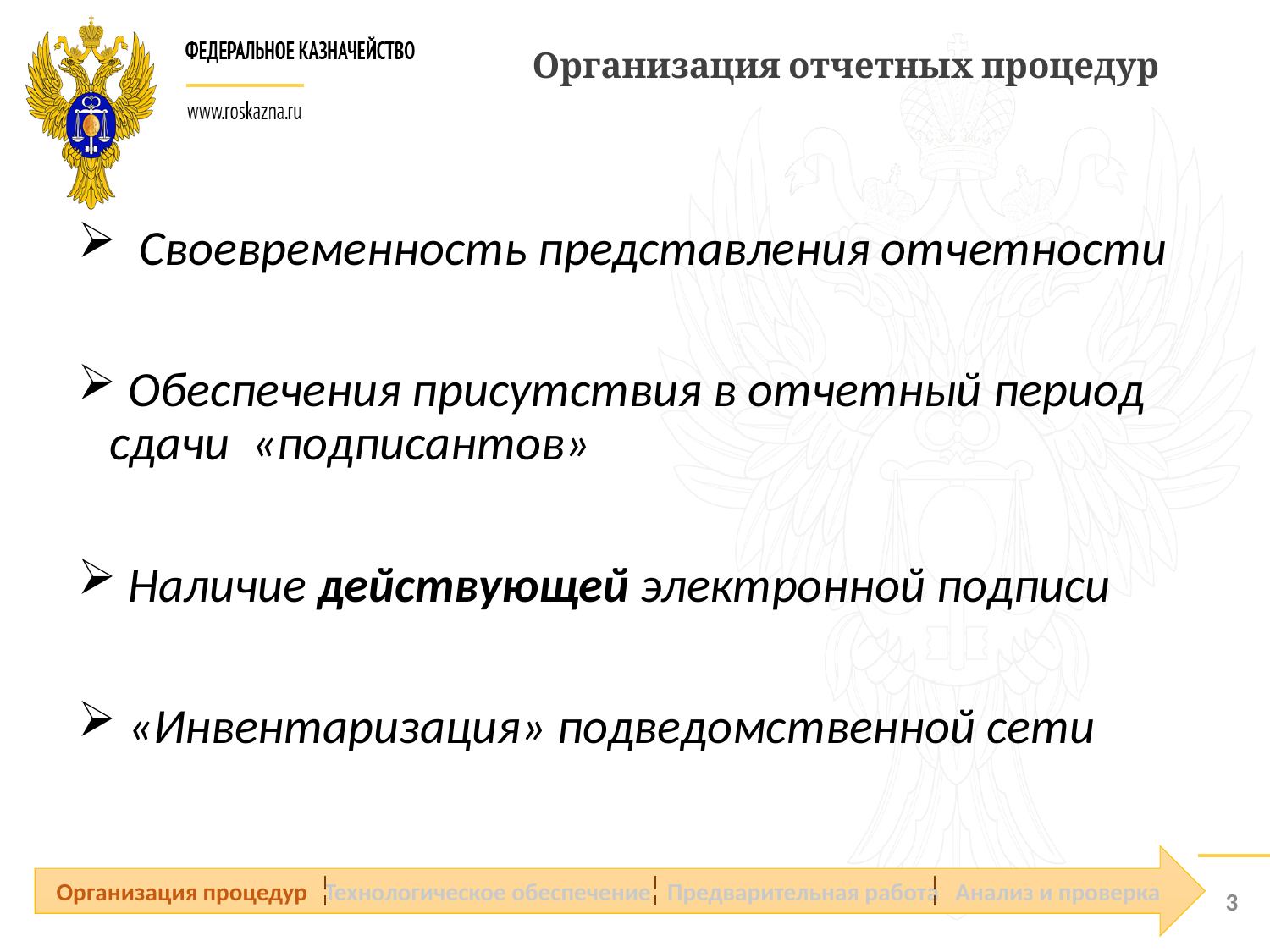

Организация отчетных процедур
  Своевременность представления отчетности

 Обеспечения присутствия в отчетный период сдачи  «подписантов»

 Наличие действующей электронной подписи

 «Инвентаризация» подведомственной сети

Организация процедур   Технологическое обеспечение   Предварительная работа   Анализ и проверка
3